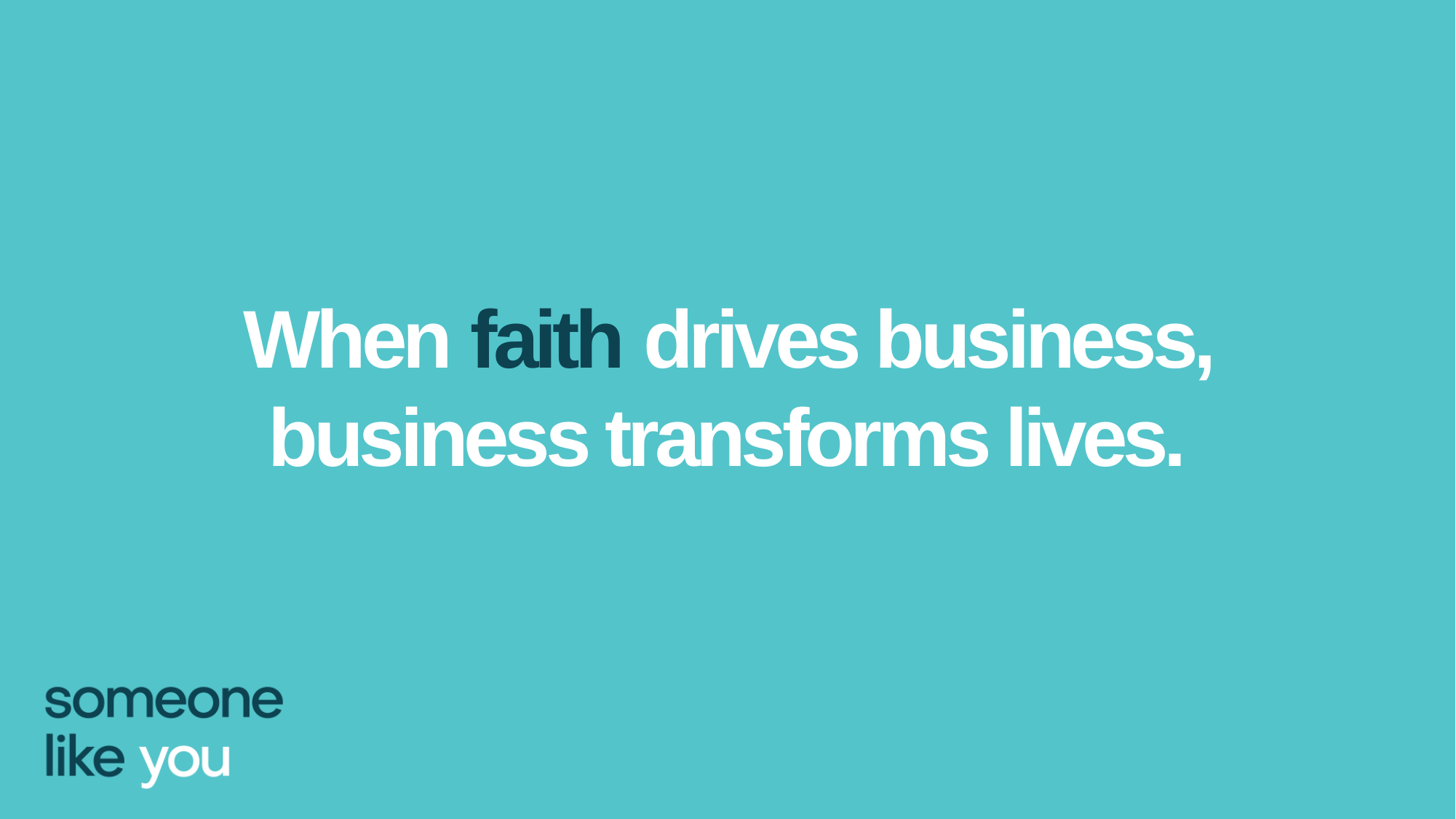

When faith drives business, business transforms lives.